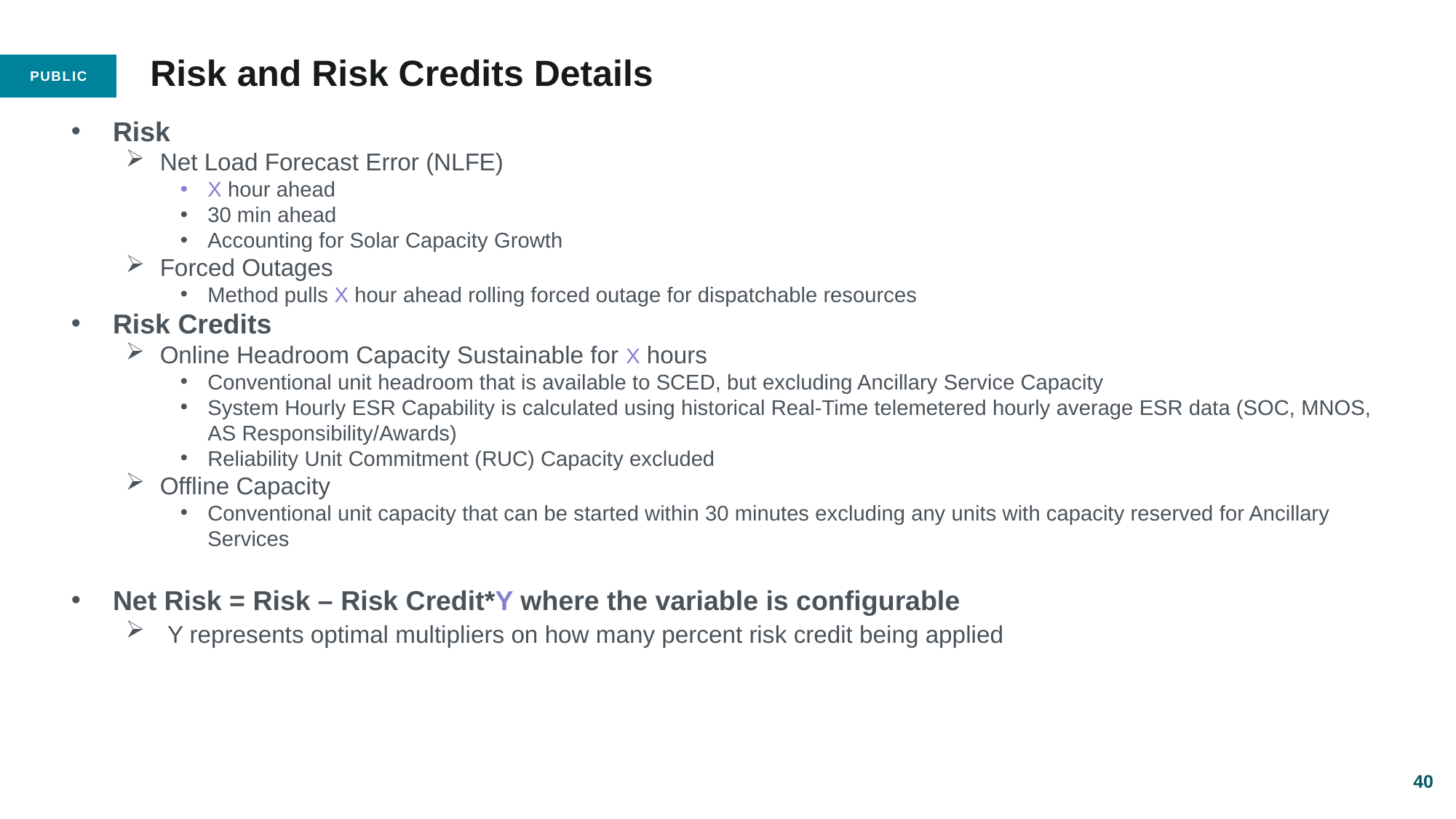

# Risk and Risk Credits Details
Risk
Net Load Forecast Error (NLFE)
X hour ahead
30 min ahead
Accounting for Solar Capacity Growth
Forced Outages
Method pulls X hour ahead rolling forced outage for dispatchable resources
Risk Credits
Online Headroom Capacity Sustainable for X hours
Conventional unit headroom that is available to SCED, but excluding Ancillary Service Capacity
System Hourly ESR Capability is calculated using historical Real-Time telemetered hourly average ESR data (SOC, MNOS, AS Responsibility/Awards)
Reliability Unit Commitment (RUC) Capacity excluded
Offline Capacity
Conventional unit capacity that can be started within 30 minutes excluding any units with capacity reserved for Ancillary Services

Net Risk = Risk – Risk Credit*Y where the variable is configurable
Y represents optimal multipliers on how many percent risk credit being applied

40